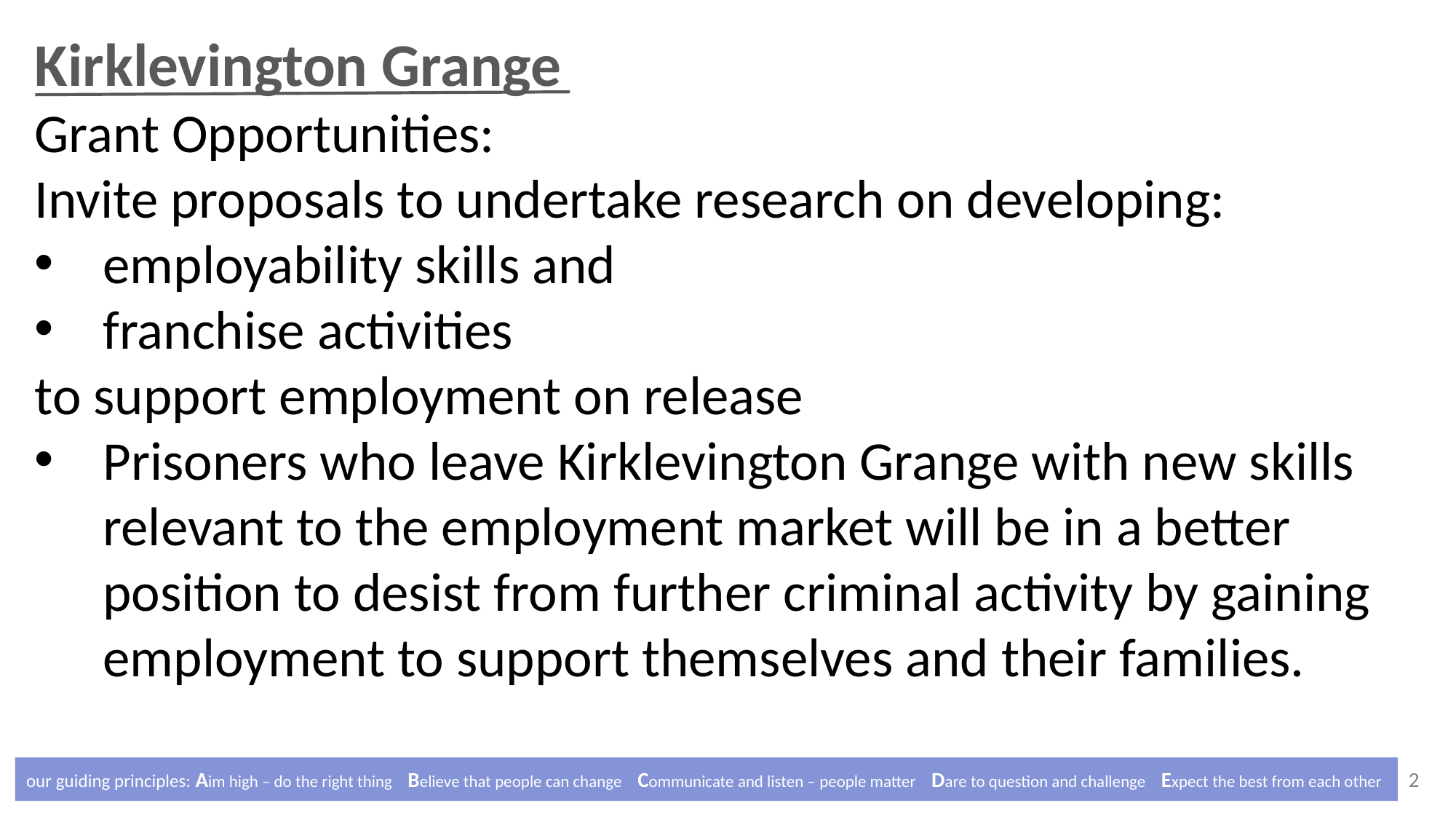

Kirklevington Grange
Grant Opportunities:
Invite proposals to undertake research on developing:
employability skills and
franchise activities
to support employment on release
Prisoners who leave Kirklevington Grange with new skills relevant to the employment market will be in a better position to desist from further criminal activity by gaining employment to support themselves and their families.

our guiding principles: Aim high – do the right thing    Believe that people can change    Communicate and listen – people matter    Dare to question and challenge    Expect the best from each other
2